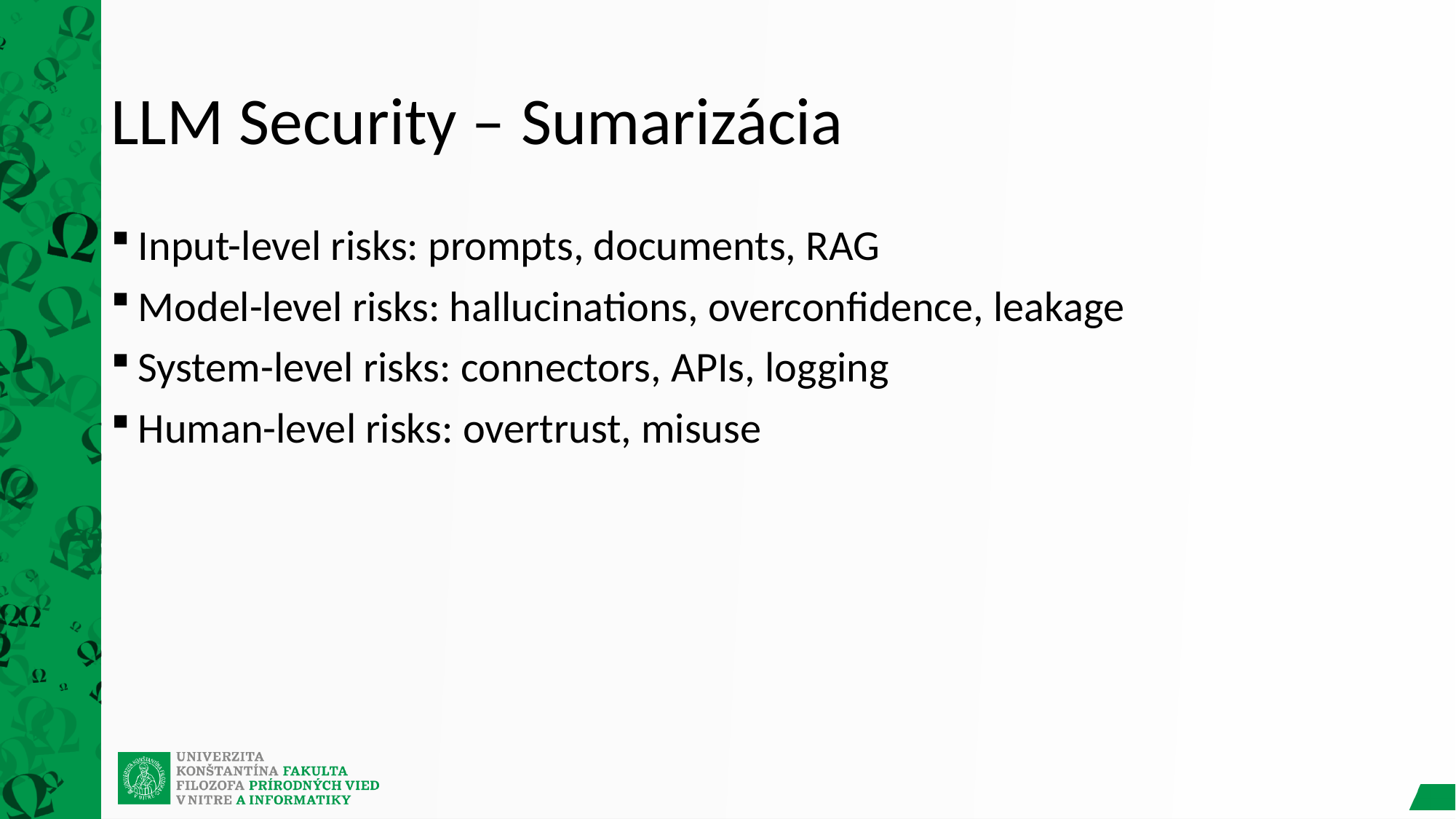

# LLM Security – Sumarizácia
Input-level risks: prompts, documents, RAG
Model-level risks: hallucinations, overconfidence, leakage
System-level risks: connectors, APIs, logging
Human-level risks: overtrust, misuse